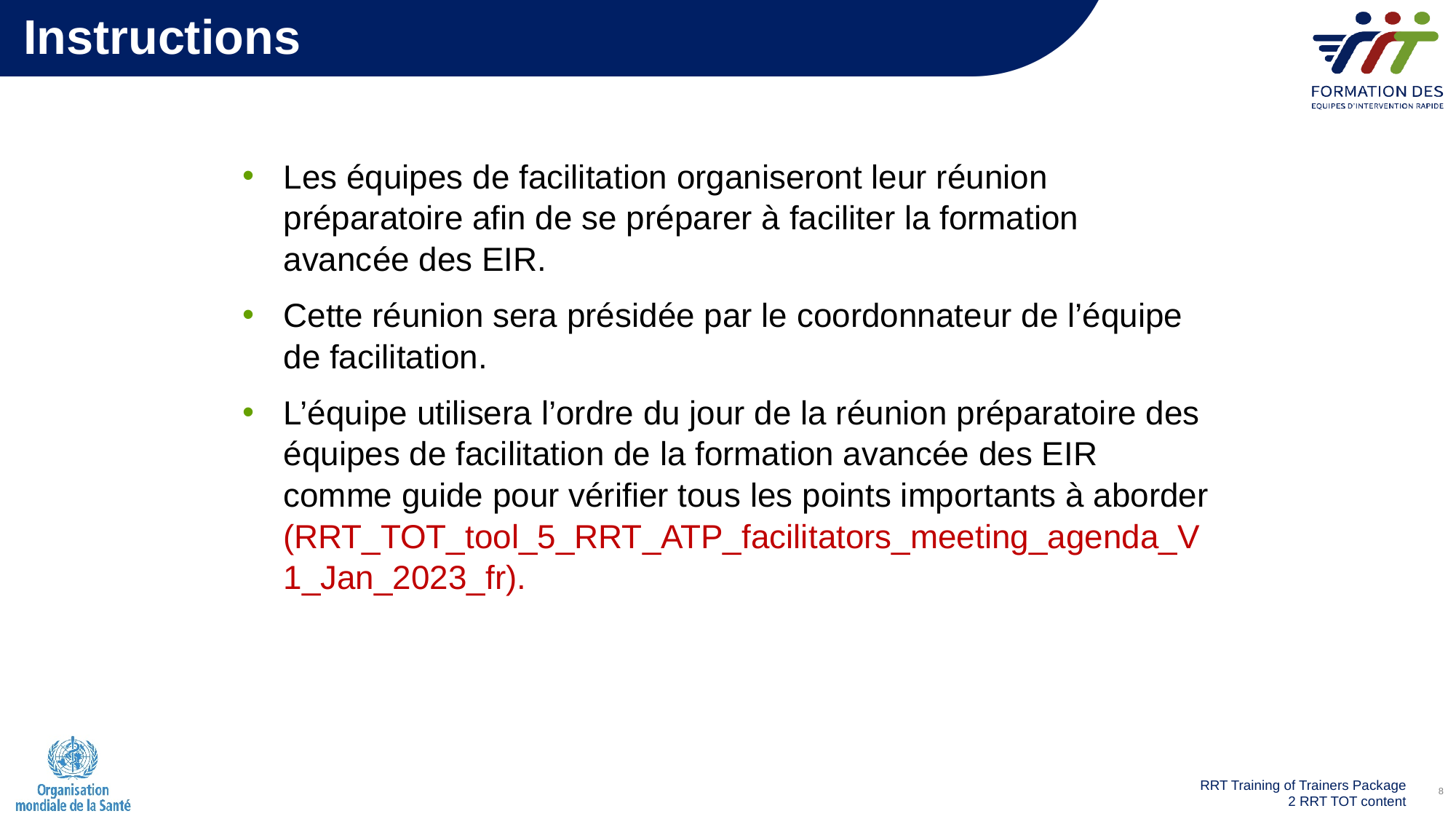

Instructions
Les équipes de facilitation organiseront leur réunion préparatoire afin de se préparer à faciliter la formation avancée des EIR.
Cette réunion sera présidée par le coordonnateur de l’équipe de facilitation.
L’équipe utilisera l’ordre du jour de la réunion préparatoire des équipes de facilitation de la formation avancée des EIR comme guide pour vérifier tous les points importants à aborder (RRT_TOT_tool_5_RRT_ATP_facilitators_meeting_agenda_V1_Jan_2023_fr).